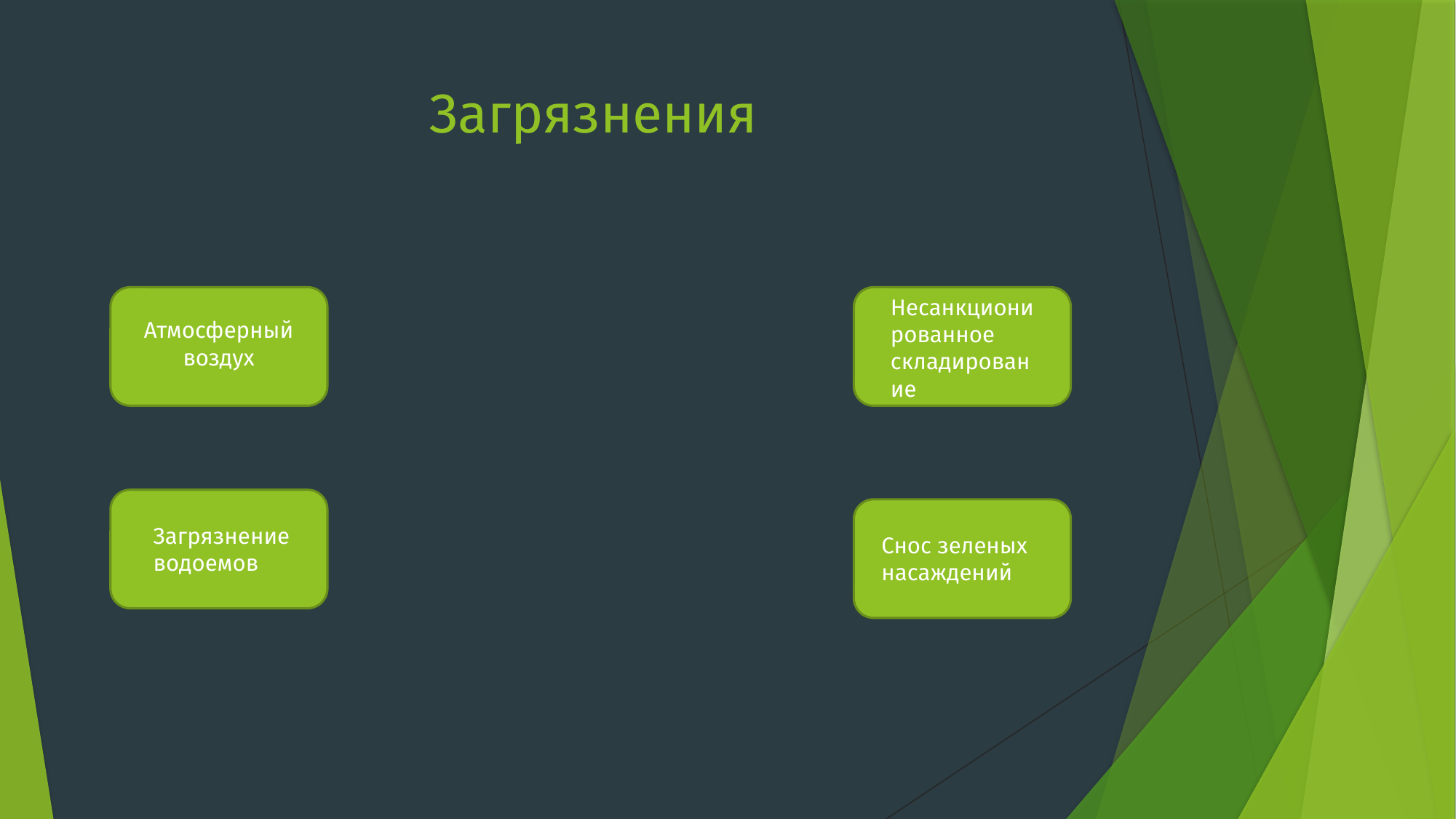

# Загрязнения

Несанкционированное складирование
Атмосферный воздух

Загрязнение водоемов
Снос зеленых
насаждений